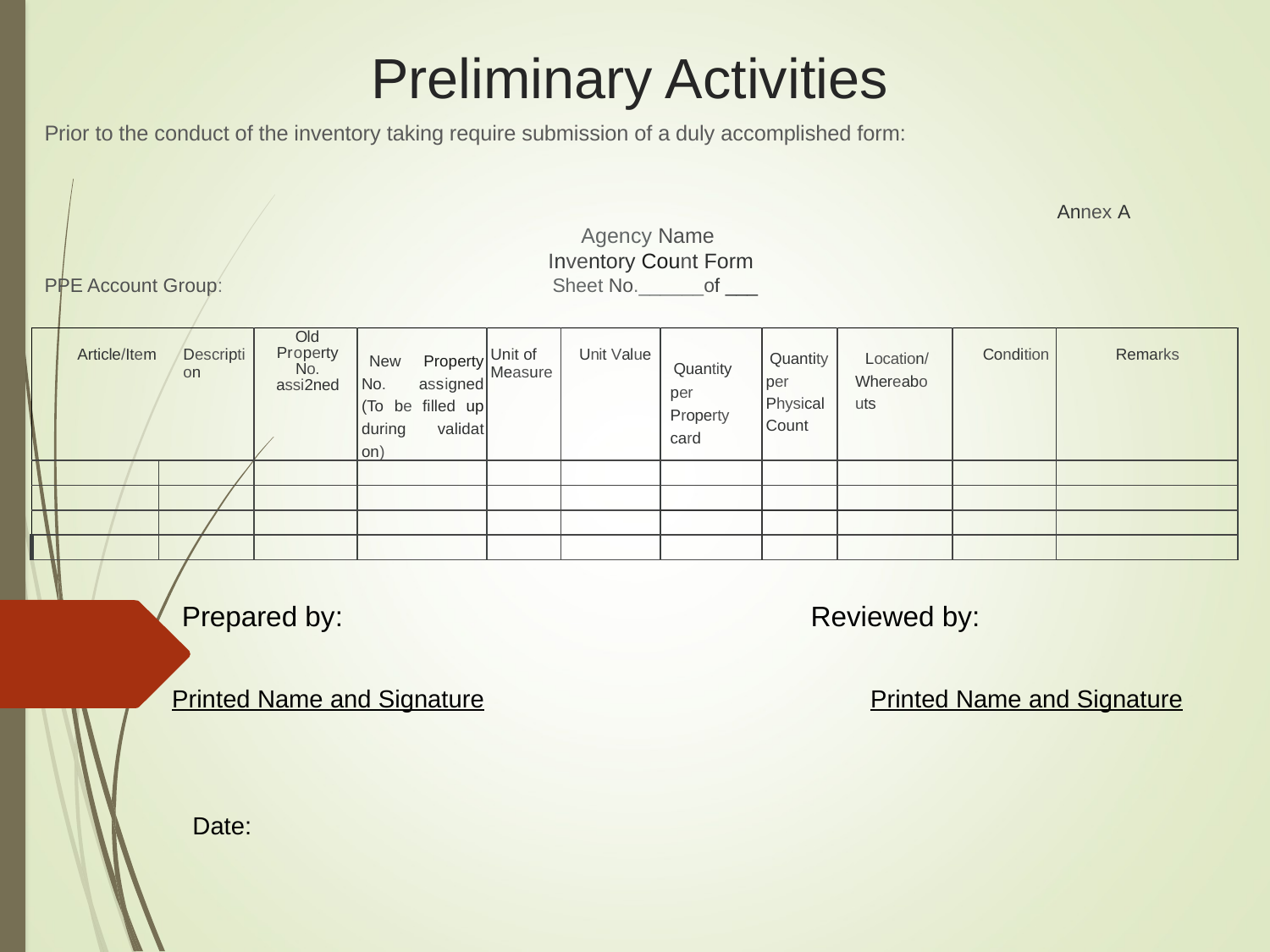

# Preliminary Activities
Prior to the conduct of the inventory taking require submission of a duly accomplished form:

                                                                                                                                                                                        Annex A
Agency Name
Inventory Count Form
PPE Account Group:			Sheet No.______of ___
| Article/Item | Description | Old Property No. assi2ned | New Property No. assigned (To be filled up during validat on) | Unit of Measure | Unit Value | Quantity per Property card | Quantity per Physical Count | Location/ Whereabouts | Condition | Remarks |
| --- | --- | --- | --- | --- | --- | --- | --- | --- | --- | --- |
|  |  |  |  |  |  |  |  |  |  |  |
|  |  |  |  |  |  |  |  |  |  |  |
|  |  |  |  |  |  |  |  |  |  |  |
|  |  |  |  |  |  |  |  |  |  |  |
Prepared by:	                                                Reviewed by:
Printed Name and Signature
Printed Name and Signature
Date: